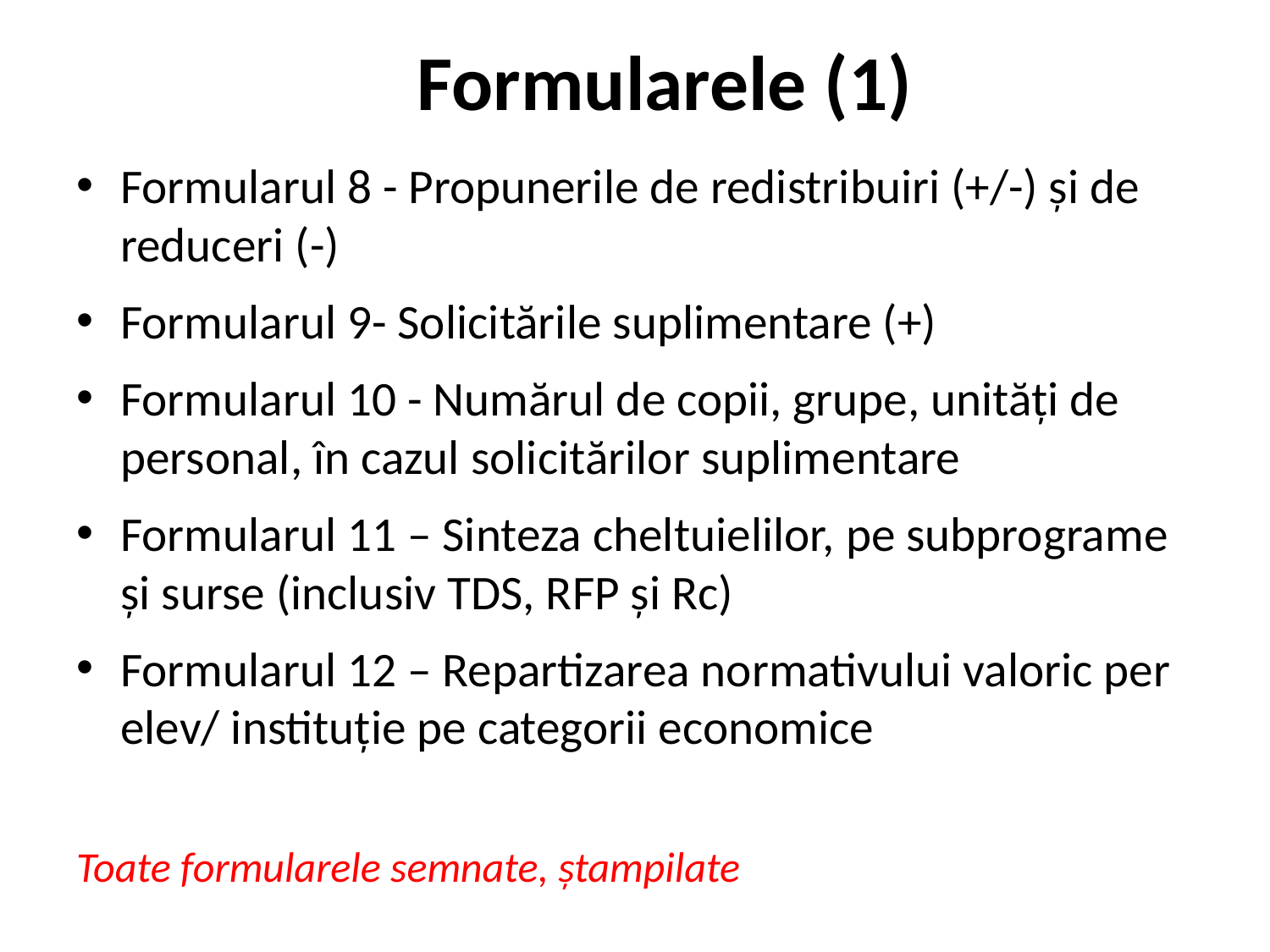

# Formularele (1)
Formularul 8 - Propunerile de redistribuiri (+/-) și de reduceri (-)
Formularul 9- Solicitările suplimentare (+)
Formularul 10 - Numărul de copii, grupe, unități de personal, în cazul solicitărilor suplimentare
Formularul 11 – Sinteza cheltuielilor, pe subprograme și surse (inclusiv TDS, RFP și Rc)
Formularul 12 – Repartizarea normativului valoric per elev/ instituție pe categorii economice

Toate formularele semnate, ștampilate